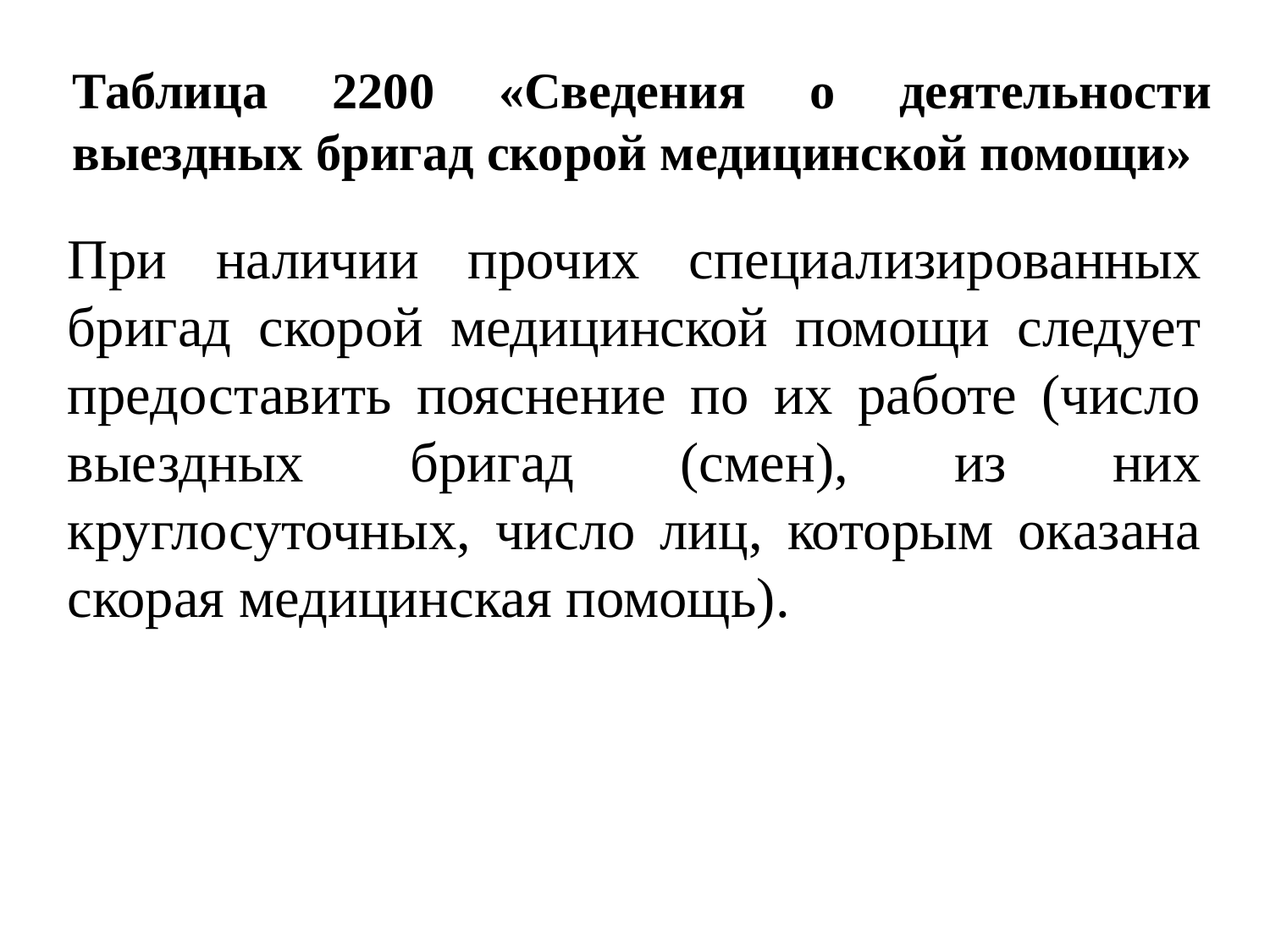

# Таблица 2200 «Сведения о деятельности выездных бригад скорой медицинской помощи»
При наличии прочих специализированных бригад скорой медицинской помощи следует предоставить пояснение по их работе (число выездных бригад (смен), из них круглосуточных, число лиц, которым оказана скорая медицинская помощь).